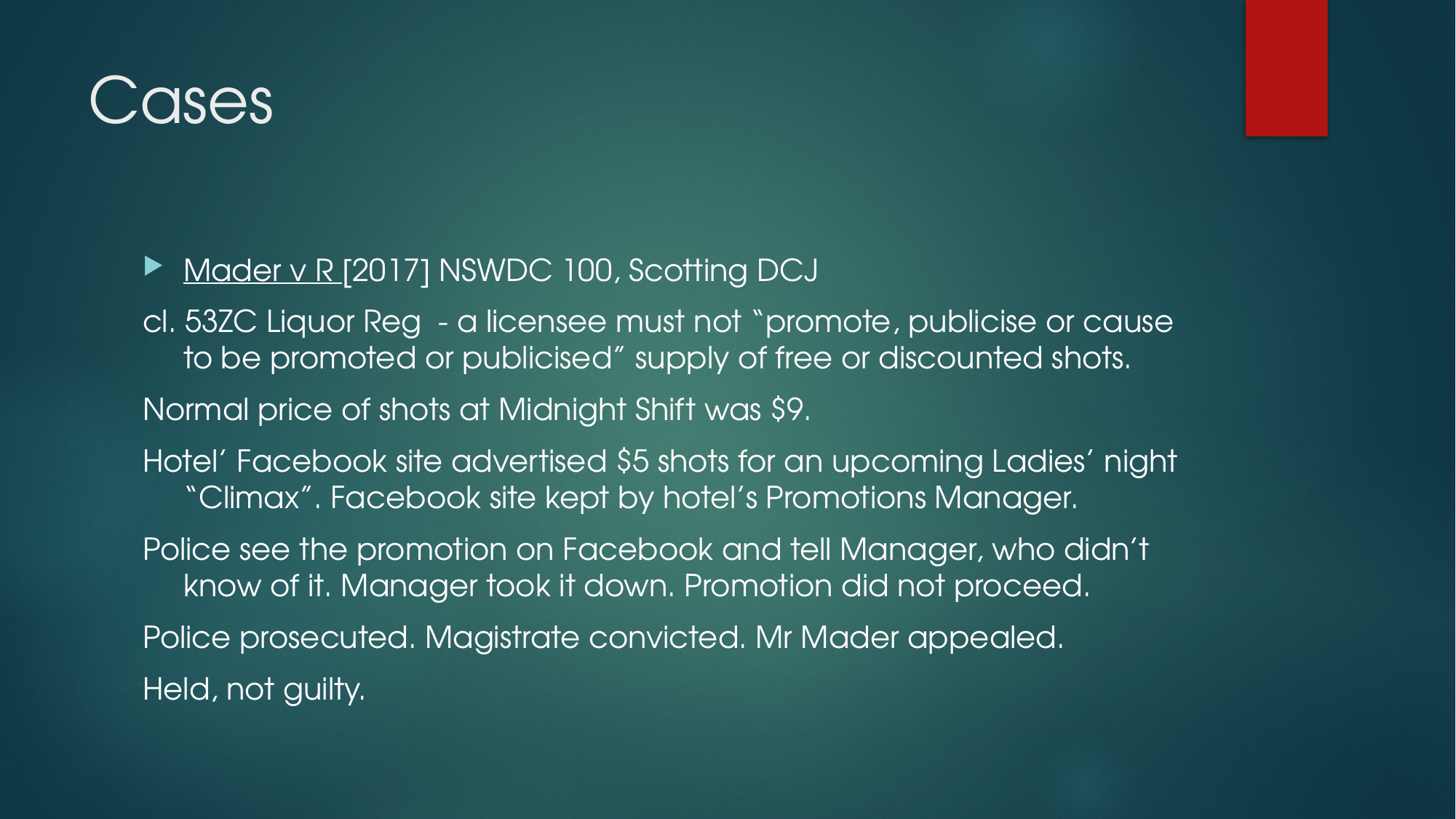

# Cases
Mader v R [2017] NSWDC 100, Scotting DCJ
cl. 53ZC Liquor Reg  - a licensee must not “promote, publicise or cause to be promoted or publicised” supply of free or discounted shots.
Normal price of shots at Midnight Shift was $9.
Hotel’ Facebook site advertised $5 shots for an upcoming Ladies’ night “Climax”. Facebook site kept by hotel’s Promotions Manager.
Police see the promotion on Facebook and tell Manager, who didn’t know of it. Manager took it down. Promotion did not proceed.
Police prosecuted. Magistrate convicted. Mr Mader appealed.
Held, not guilty.